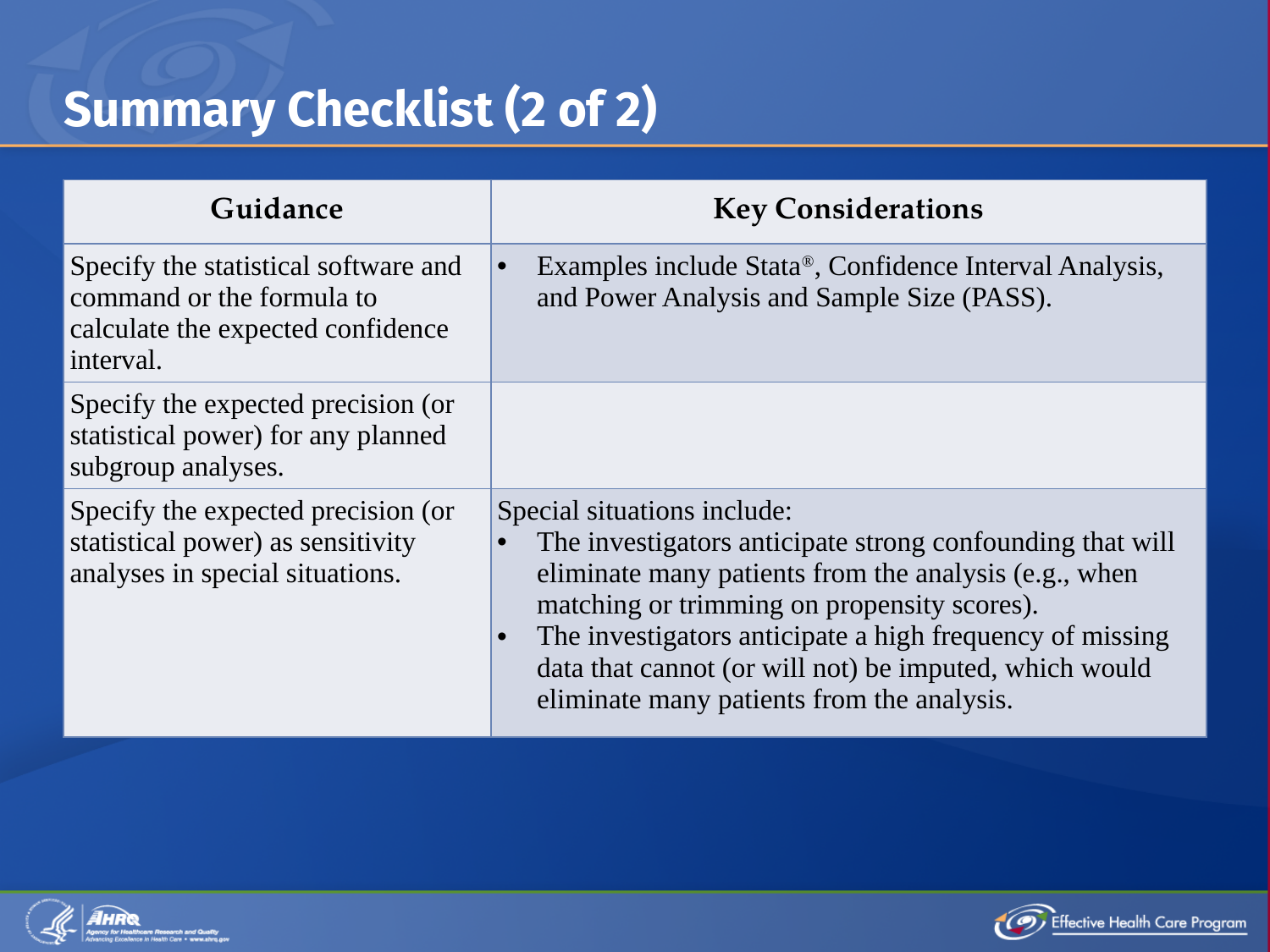

# Summary Checklist (2 of 2)
| Guidance | Key Considerations |
| --- | --- |
| Specify the statistical software and command or the formula to calculate the expected confidence interval. | Examples include Stata®, Confidence Interval Analysis, and Power Analysis and Sample Size (PASS). |
| Specify the expected precision (or statistical power) for any planned subgroup analyses. |  |
| Specify the expected precision (or statistical power) as sensitivity analyses in special situations. | Special situations include: The investigators anticipate strong confounding that will eliminate many patients from the analysis (e.g., when matching or trimming on propensity scores). The investigators anticipate a high frequency of missing data that cannot (or will not) be imputed, which would eliminate many patients from the analysis. |